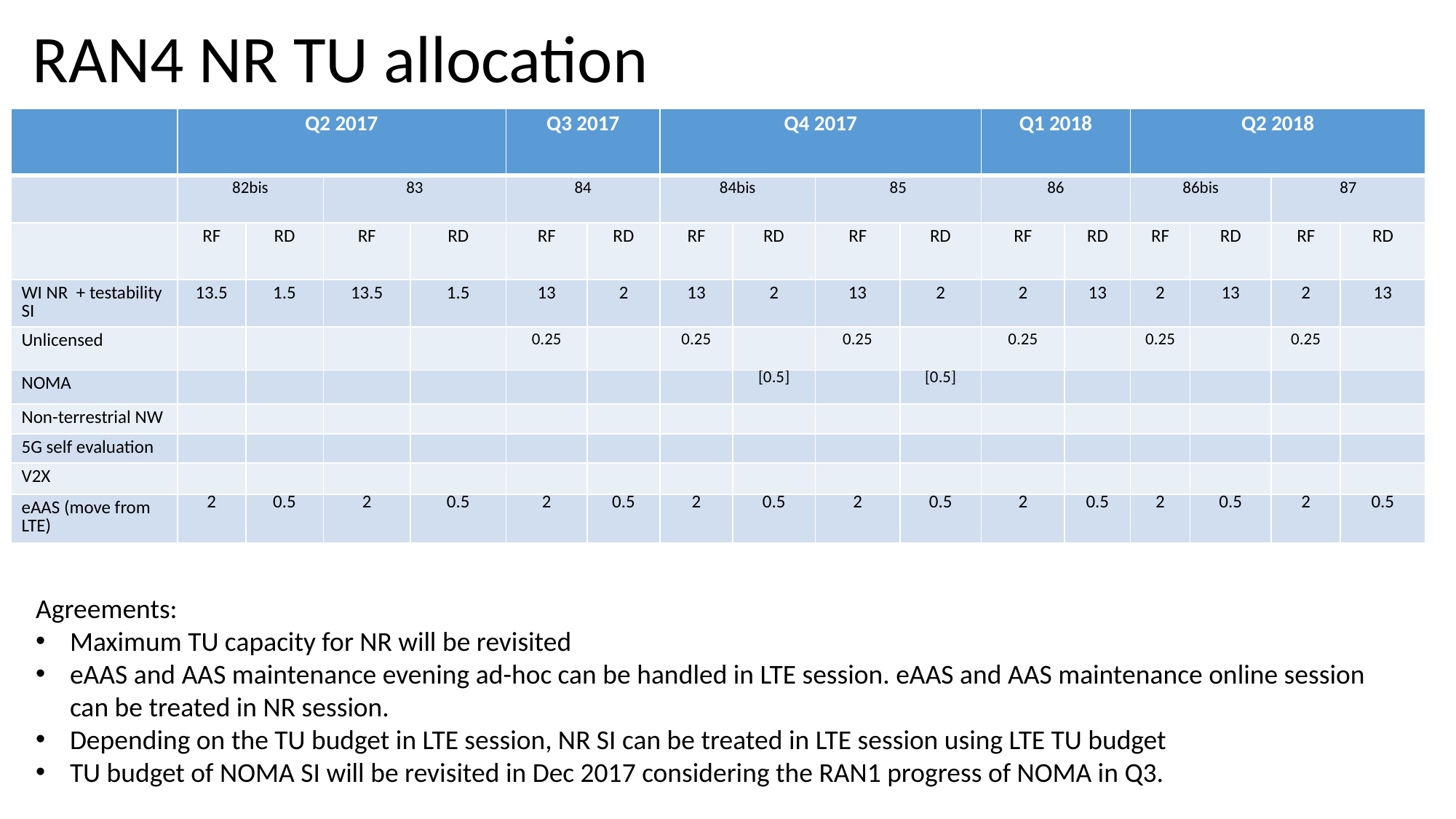

# RAN4 NR TU allocation
|  | Q2 2017 |  |  |  | Q3 2017 |  | Q4 2017 |  |  |  | Q1 2018 |  | Q2 2018 |  |  |  |
| --- | --- | --- | --- | --- | --- | --- | --- | --- | --- | --- | --- | --- | --- | --- | --- | --- |
|  | 82bis |  | 83 |  | 84 |  | 84bis |  | 85 |  | 86 |  | 86bis |  | 87 |  |
|  | RF | RD | RF | RD | RF | RD | RF | RD | RF | RD | RF | RD | RF | RD | RF | RD |
| WI NR + testability SI | 13.5 | 1.5 | 13.5 | 1.5 | 13 | 2 | 13 | 2 | 13 | 2 | 2 | 13 | 2 | 13 | 2 | 13 |
| Unlicensed |  |  |  |  | 0.25 |  | 0.25 |  | 0.25 |  | 0.25 |  | 0.25 |  | 0.25 |  |
| NOMA |  |  |  |  |  |  |  | [0.5] |  | [0.5] |  |  |  |  |  |  |
| Non-terrestrial NW |  |  |  |  |  |  |  |  |  |  |  |  |  |  |  |  |
| 5G self evaluation |  |  |  |  |  |  |  |  |  |  |  |  |  |  |  |  |
| V2X |  |  |  |  |  |  |  |  |  |  |  |  |  |  |  |  |
| eAAS (move from LTE) | 2 | 0.5 | 2 | 0.5 | 2 | 0.5 | 2 | 0.5 | 2 | 0.5 | 2 | 0.5 | 2 | 0.5 | 2 | 0.5 |
Agreements:
Maximum TU capacity for NR will be revisited
eAAS and AAS maintenance evening ad-hoc can be handled in LTE session. eAAS and AAS maintenance online session can be treated in NR session.
Depending on the TU budget in LTE session, NR SI can be treated in LTE session using LTE TU budget
TU budget of NOMA SI will be revisited in Dec 2017 considering the RAN1 progress of NOMA in Q3.